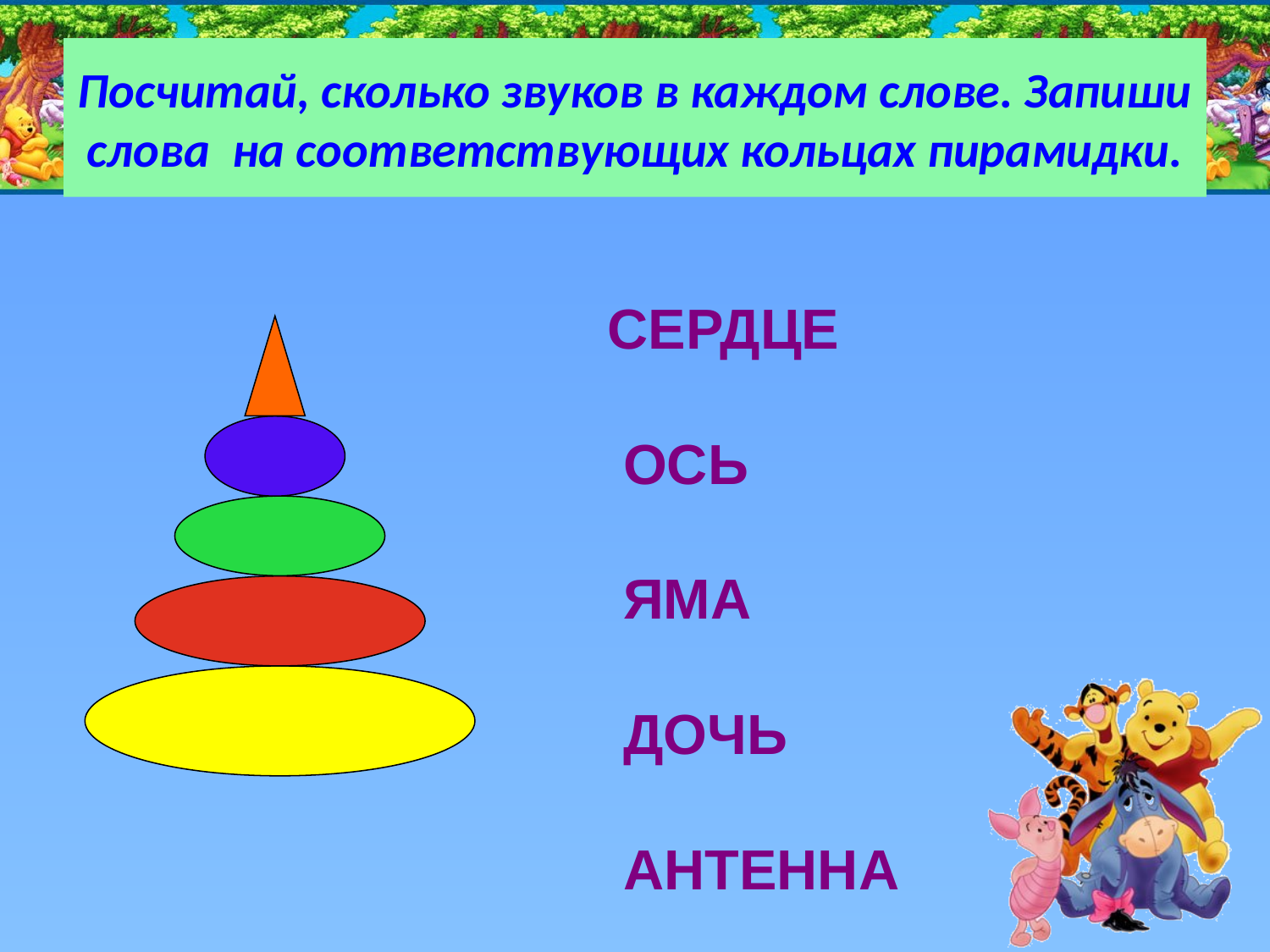

Посчитай, сколько звуков в каждом слове. Запиши слова  на соответствующих кольцах пирамидки.
СЕРДЦЕ

 ОСЬ

 ЯМА

 ДОЧЬ

 АНТЕННА